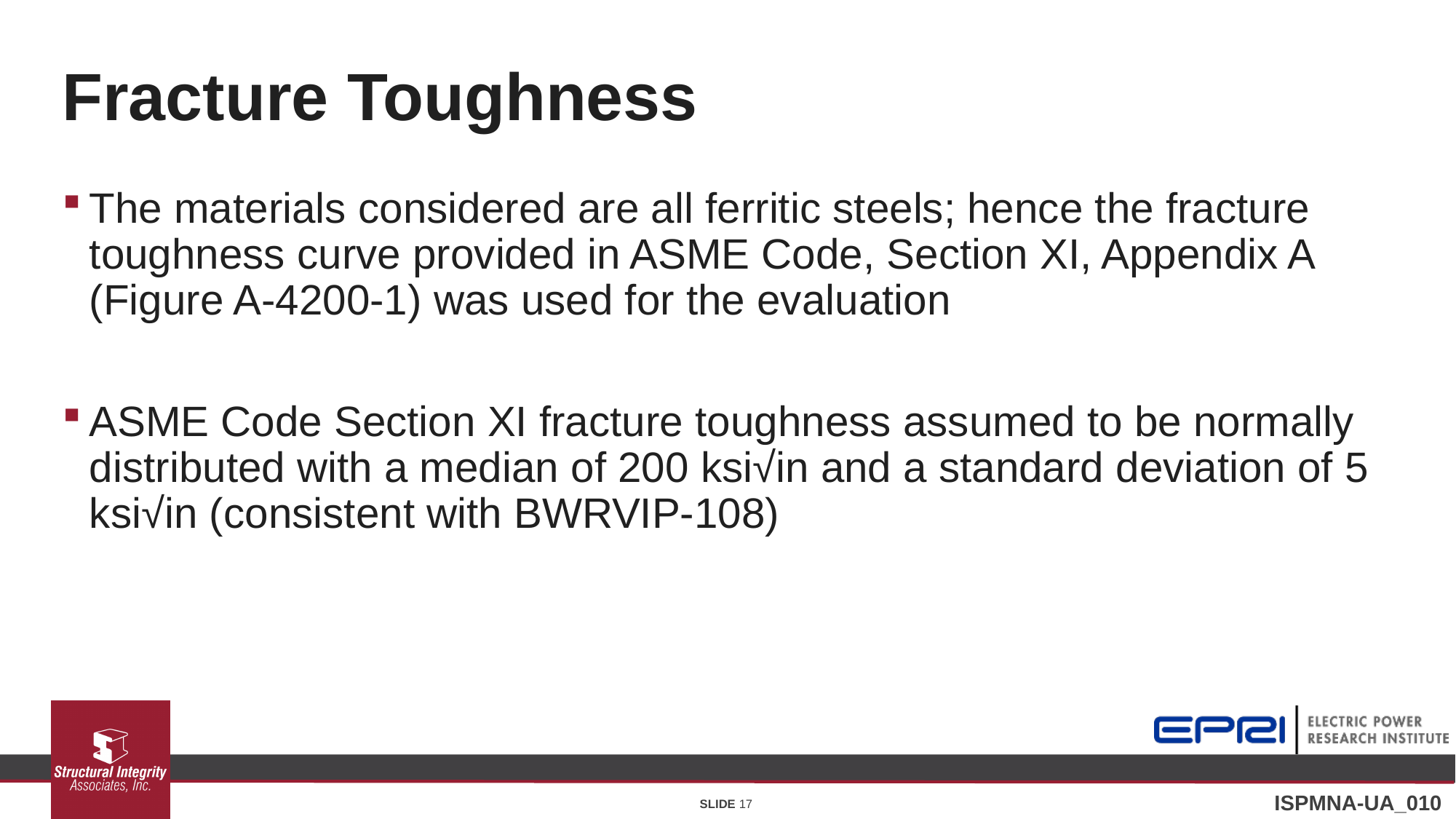

# Fracture Toughness
The materials considered are all ferritic steels; hence the fracture toughness curve provided in ASME Code, Section XI, Appendix A (Figure A-4200-1) was used for the evaluation

ASME Code Section XI fracture toughness assumed to be normally distributed with a median of 200 ksi√in and a standard deviation of 5 ksi√in (consistent with BWRVIP-108)
SLIDE 17